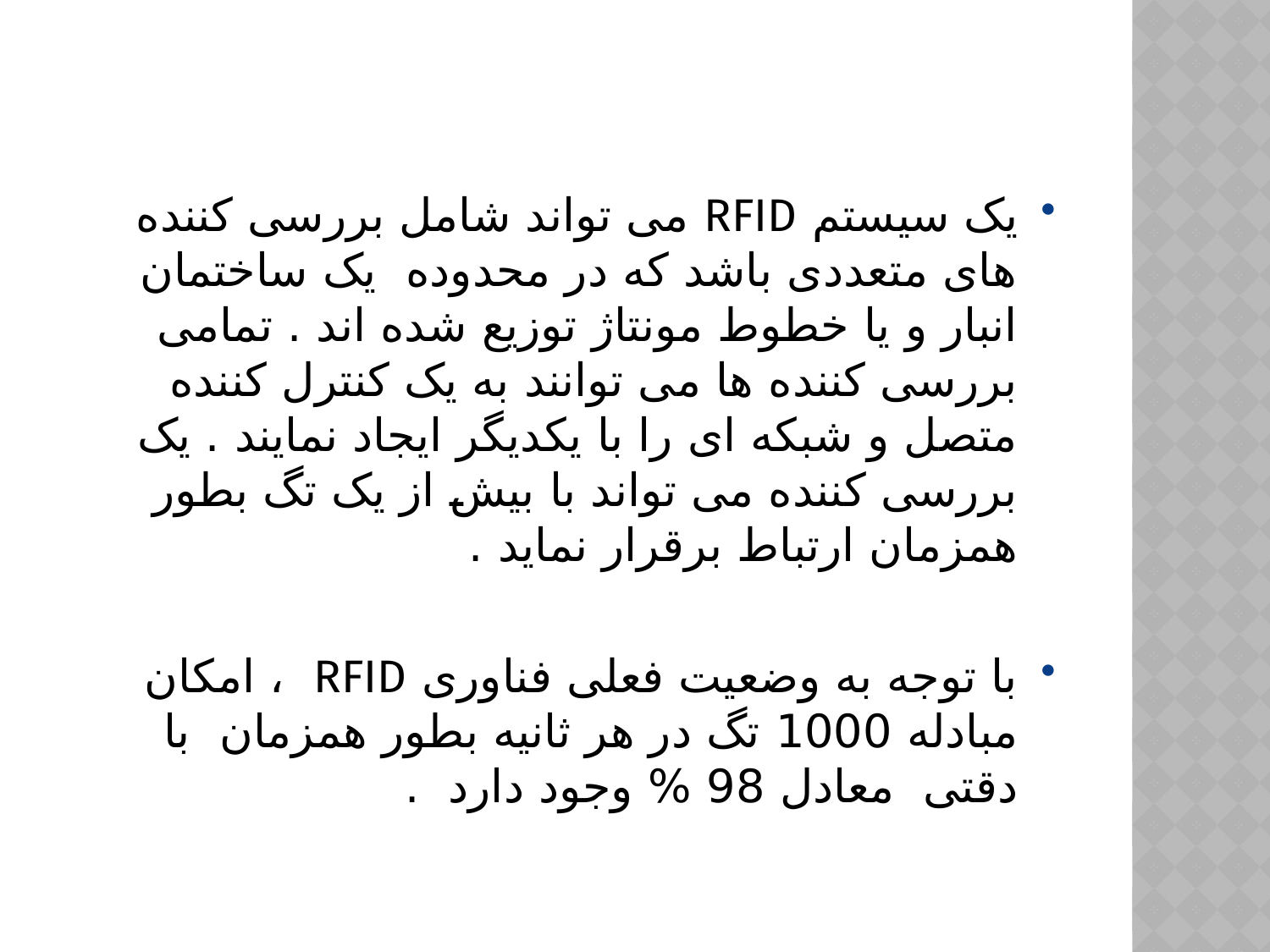

يک سيستم RFID می تواند شامل بررسی کننده های متعددی باشد که در محدوده  يک ساختمان انبار و یا خطوط مونتاژ توزيع شده اند . تمامی بررسی کننده ها می توانند به یک کنترل کننده متصل و شبکه ای را با یکدیگر ایجاد نمایند . یک بررسی کننده می تواند با بيش از یک تگ بطور همزمان ارتباط برقرار نماید .

با توجه به وضعیت فعلی فناوری RFID  ، امکان مبادله 1000 تگ در هر ثانیه بطور همزمان  با دقتی  معادل 98 % وجود دارد  .